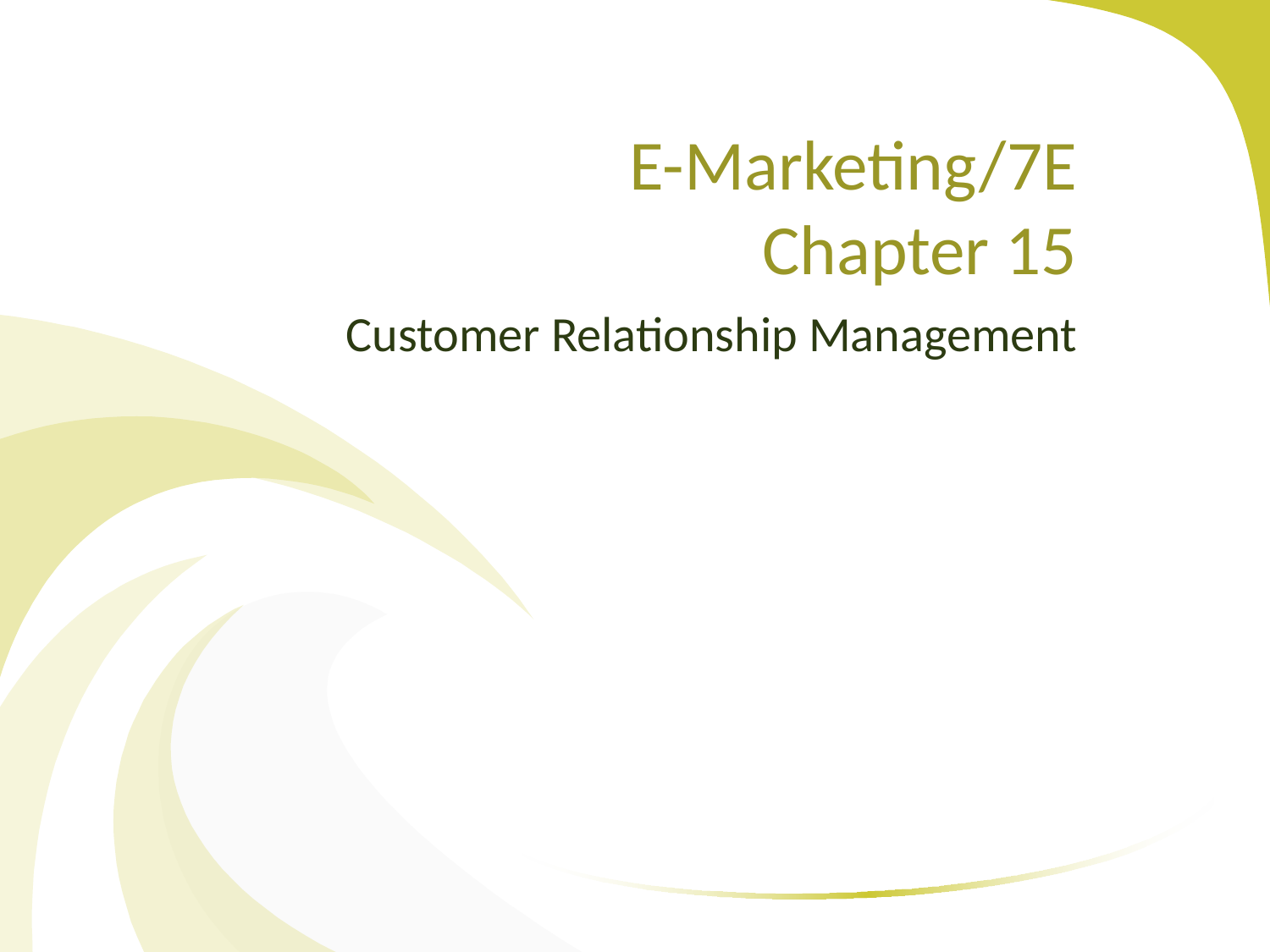

# E-Marketing/7E Chapter 15
Customer Relationship Management